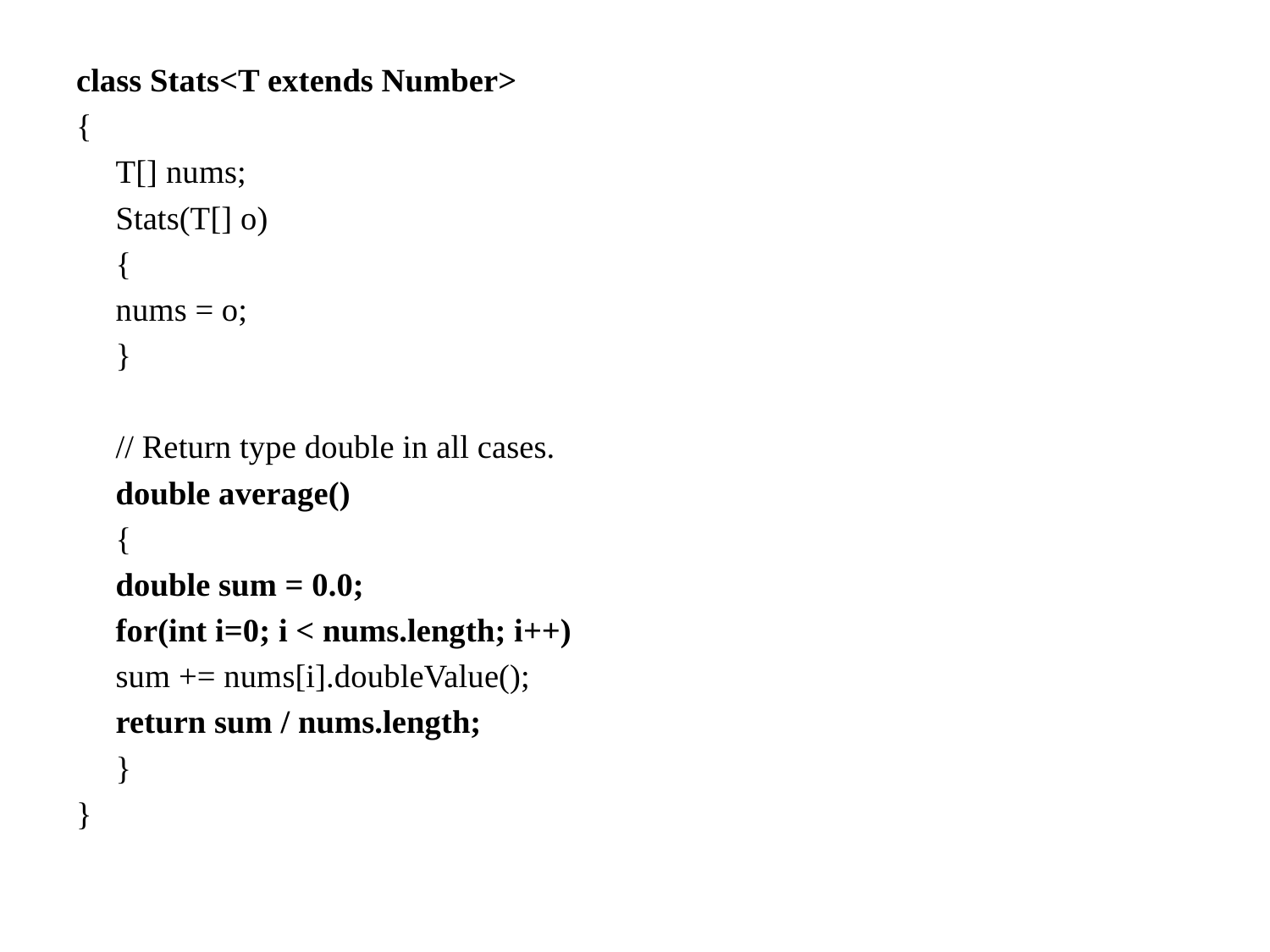

class Stats<T extends Number>
{
	T[] nums;
	Stats(T[] o)
	{
		nums = o;
	}

	// Return type double in all cases.
	double average()
	{
		double sum = 0.0;
		for(int i=0; i < nums.length; i++)
			sum += nums[i].doubleValue();
		return sum / nums.length;
	}
}